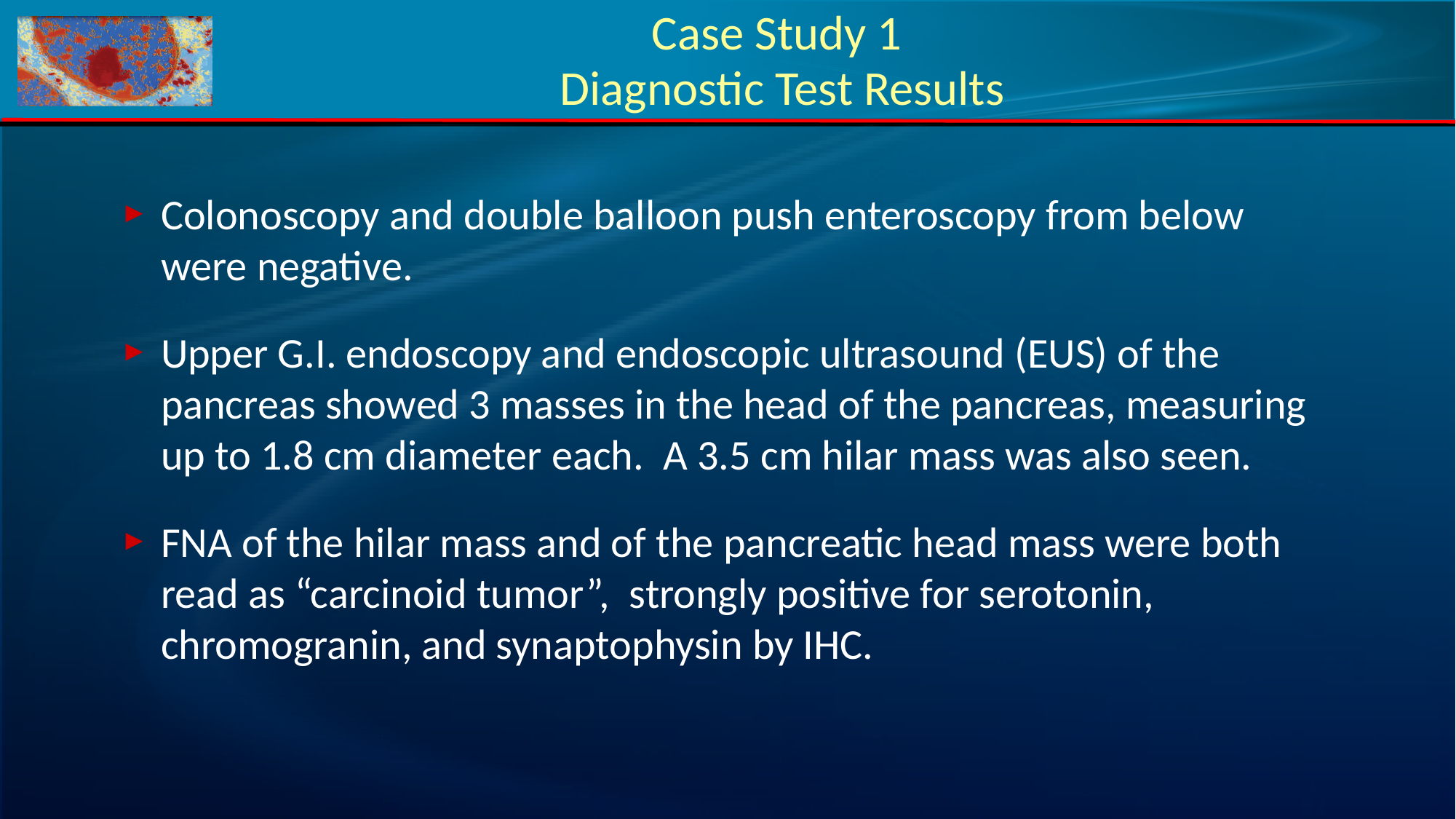

# Case Study 1 Diagnostic Test Results
Colonoscopy and double balloon push enteroscopy from below were negative.
Upper G.I. endoscopy and endoscopic ultrasound (EUS) of the pancreas showed 3 masses in the head of the pancreas, measuring up to 1.8 cm diameter each.  A 3.5 cm hilar mass was also seen.
FNA of the hilar mass and of the pancreatic head mass were both read as “carcinoid tumor”,  strongly positive for serotonin, chromogranin, and synaptophysin by IHC.